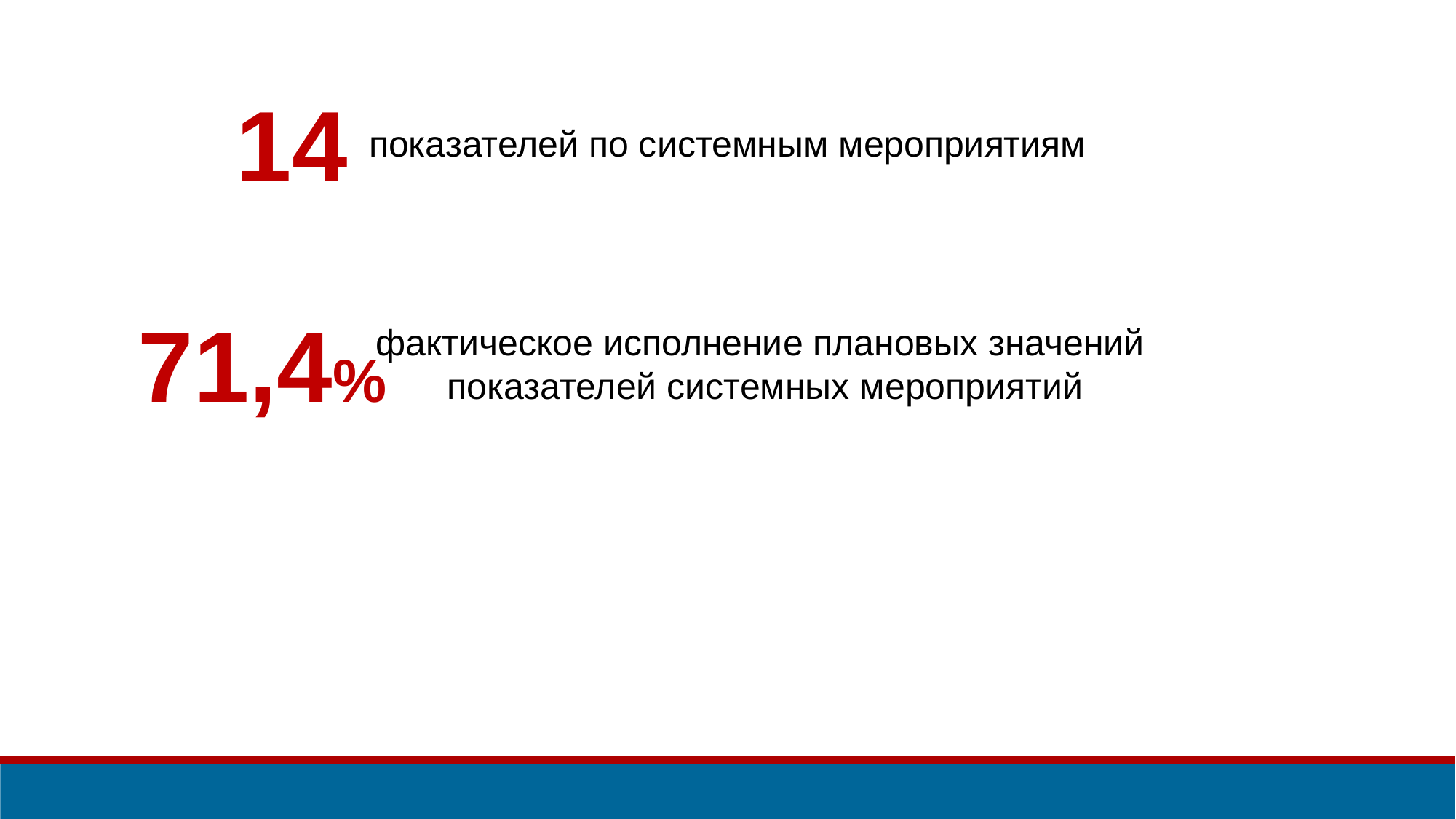

14
показателей по системным мероприятиям
71,4%
фактическое исполнение плановых значений
показателей системных мероприятий